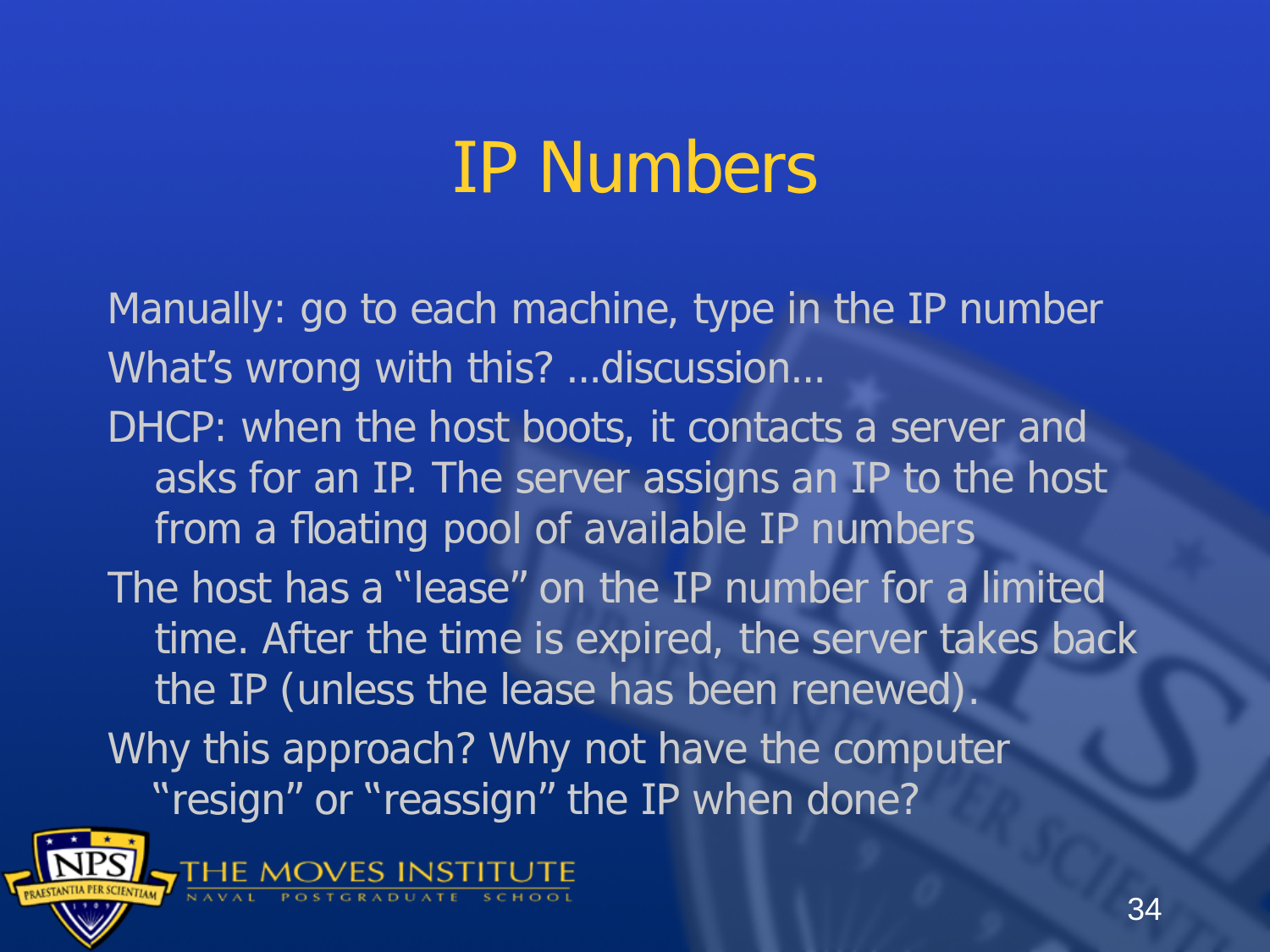

# IP Numbers
Manually: go to each machine, type in the IP number
What’s wrong with this? …discussion…
DHCP: when the host boots, it contacts a server and asks for an IP. The server assigns an IP to the host from a floating pool of available IP numbers
The host has a “lease” on the IP number for a limited time. After the time is expired, the server takes back the IP (unless the lease has been renewed).
Why this approach? Why not have the computer “resign” or “reassign” the IP when done?
34